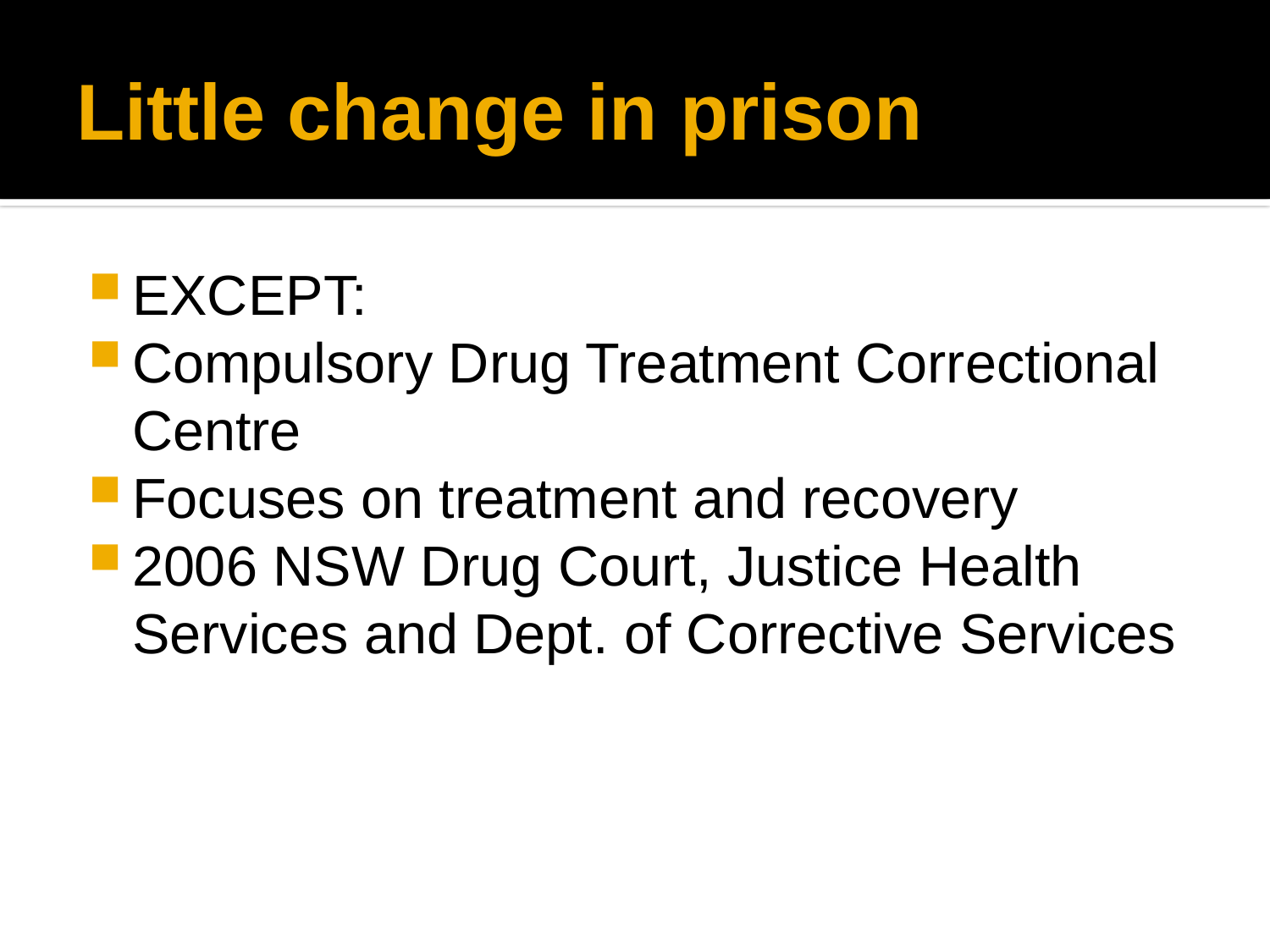

# Little change in prison
EXCEPT:
Compulsory Drug Treatment Correctional Centre
Focuses on treatment and recovery
2006 NSW Drug Court, Justice Health Services and Dept. of Corrective Services